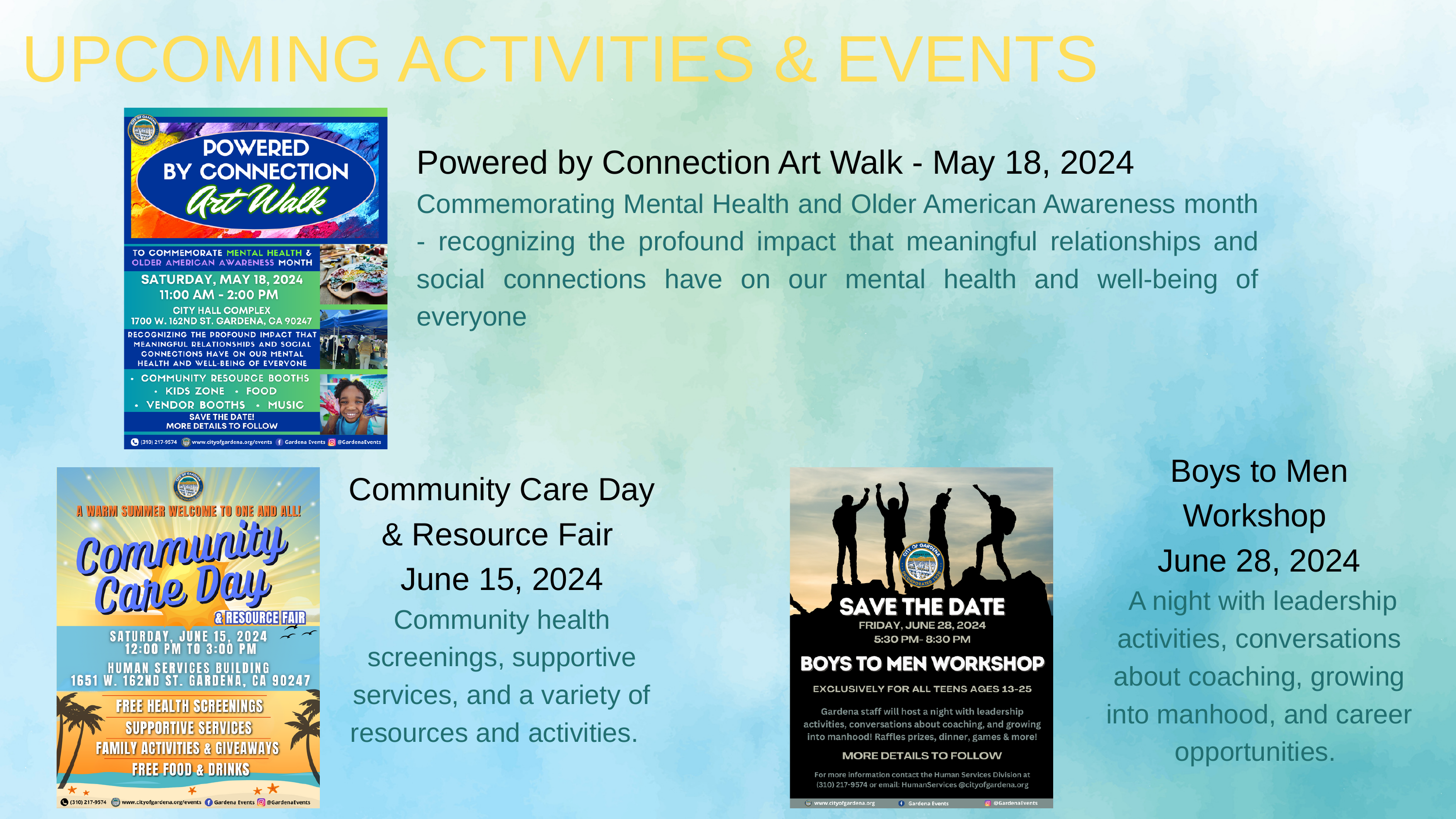

UPCOMING ACTIVITIES & EVENTS

Powered by Connection Art Walk - May 18, 2024
Commemorating Mental Health and Older American Awareness month - recognizing the profound impact that meaningful relationships and social connections have on our mental health and well-being of everyone

Boys to Men Workshop
 June 28, 2024
 A night with leadership activities, conversations about coaching, growing into manhood, and career opportunities.
Community Care Day & Resource Fair
June 15, 2024
Community health screenings, supportive services, and a variety of resources and activities.